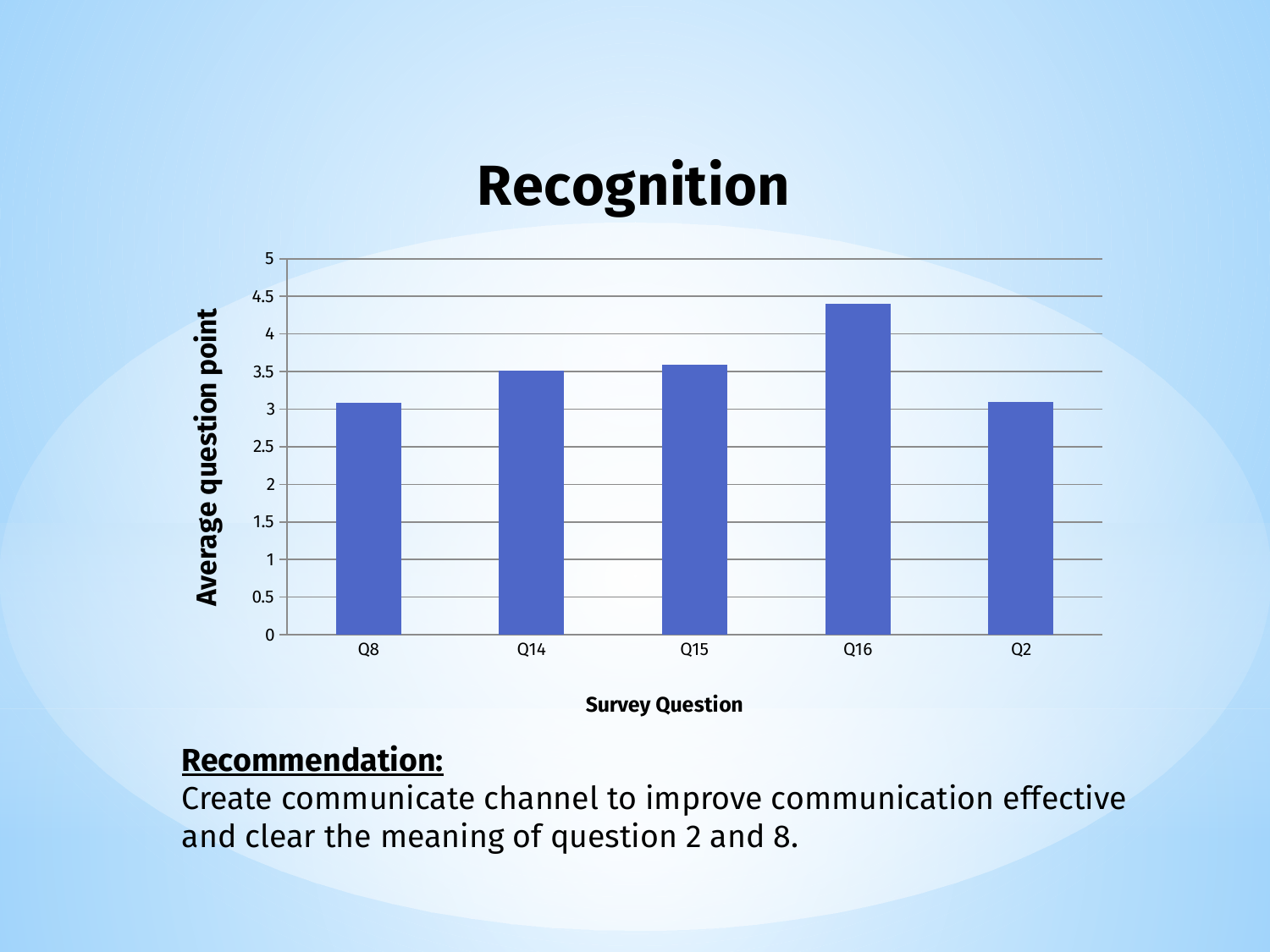

#

### Chart: Recognition

| Category |  |
|---|---|
| Q8 | 3.09 |
| Q14 | 3.51 |
| Q15 | 3.59 |
| Q16 | 4.4 |
| Q2 | 3.1 |
Recommendation:
Create communicate channel to improve communication effective and clear the meaning of question 2 and 8.